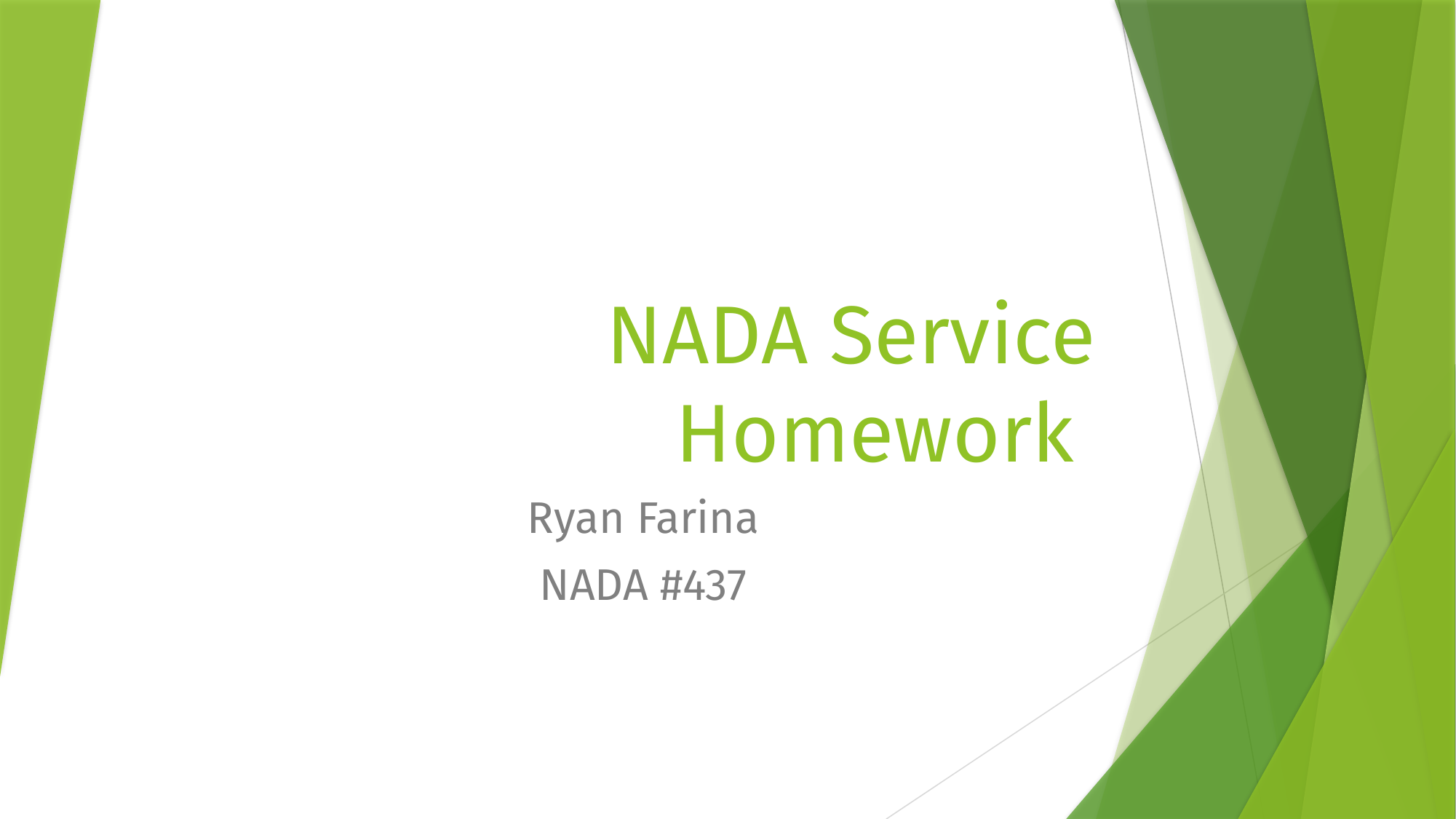

# NADA Service Homework
Ryan Farina
NADA #437